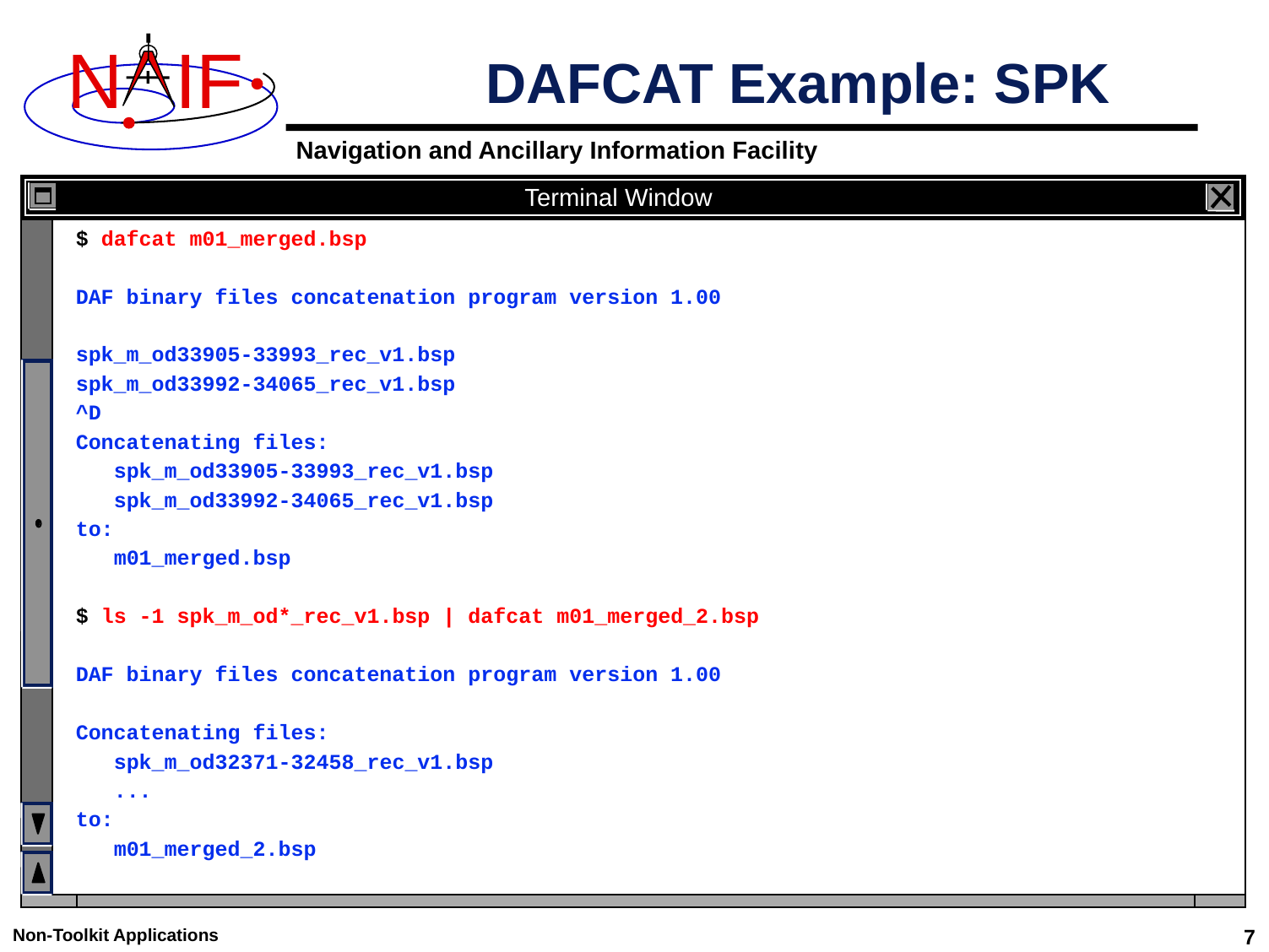

# DAFCAT Example: SPK

Terminal Window

$ dafcat m01_merged.bsp

DAF binary files concatenation program version 1.00

spk_m_od33905-33993_rec_v1.bsp
spk_m_od33992-34065_rec_v1.bsp
^D
Concatenating files:
   spk_m_od33905-33993_rec_v1.bsp
   spk_m_od33992-34065_rec_v1.bsp
to:
   m01_merged.bsp

$ ls -1 spk_m_od*_rec_v1.bsp | dafcat m01_merged_2.bsp

DAF binary files concatenation program version 1.00

Concatenating files:
   spk_m_od32371-32458_rec_v1.bsp
   ...
to:
   m01_merged_2.bsp
Non-Toolkit Applications
7